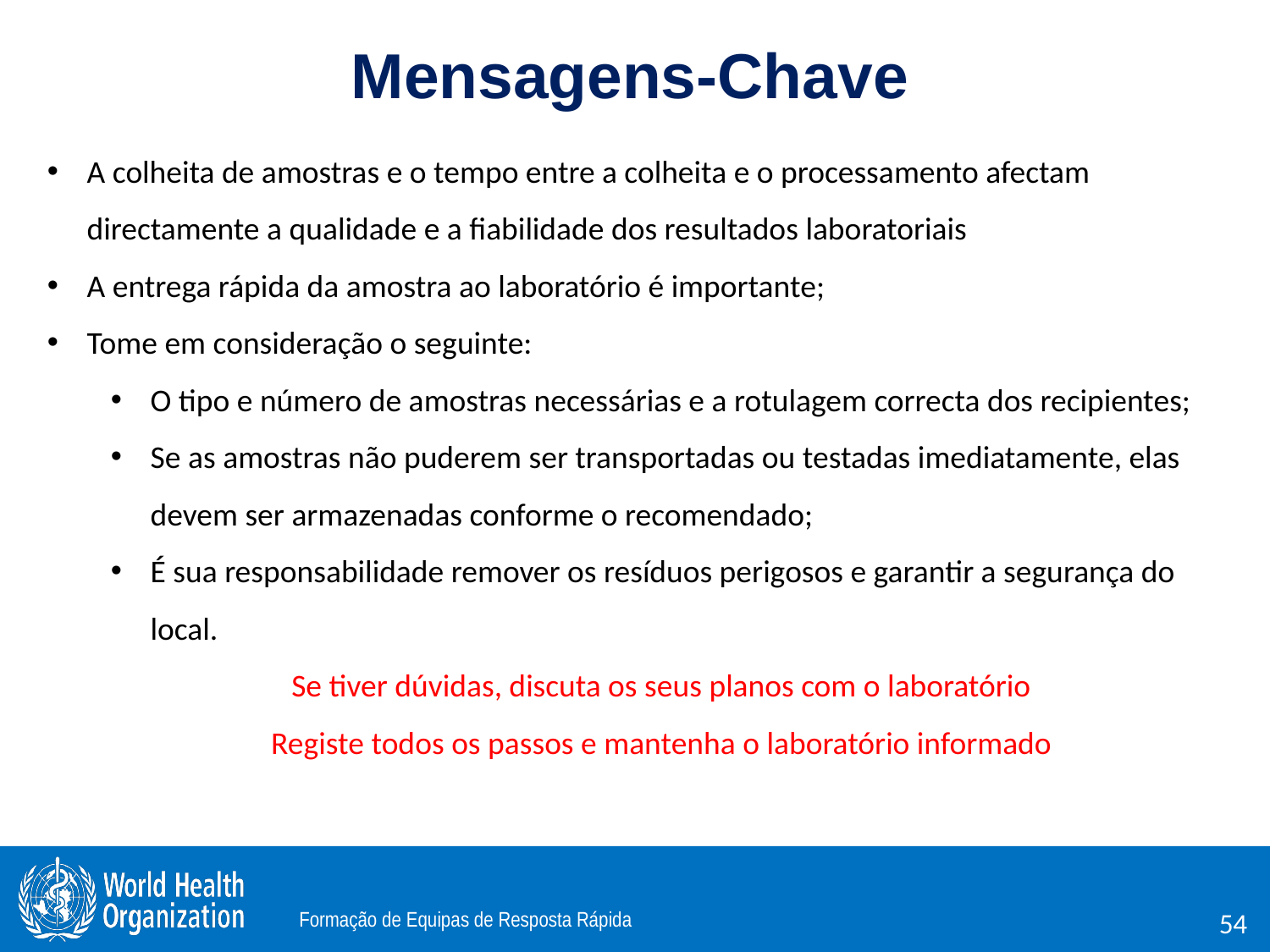

# Mensagens-Chave
A colheita de amostras e o tempo entre a colheita e o processamento afectam directamente a qualidade e a fiabilidade dos resultados laboratoriais
A entrega rápida da amostra ao laboratório é importante;
Tome em consideração o seguinte:
O tipo e número de amostras necessárias e a rotulagem correcta dos recipientes;
Se as amostras não puderem ser transportadas ou testadas imediatamente, elas devem ser armazenadas conforme o recomendado;
É sua responsabilidade remover os resíduos perigosos e garantir a segurança do local.
Se tiver dúvidas, discuta os seus planos com o laboratório
Registe todos os passos e mantenha o laboratório informado